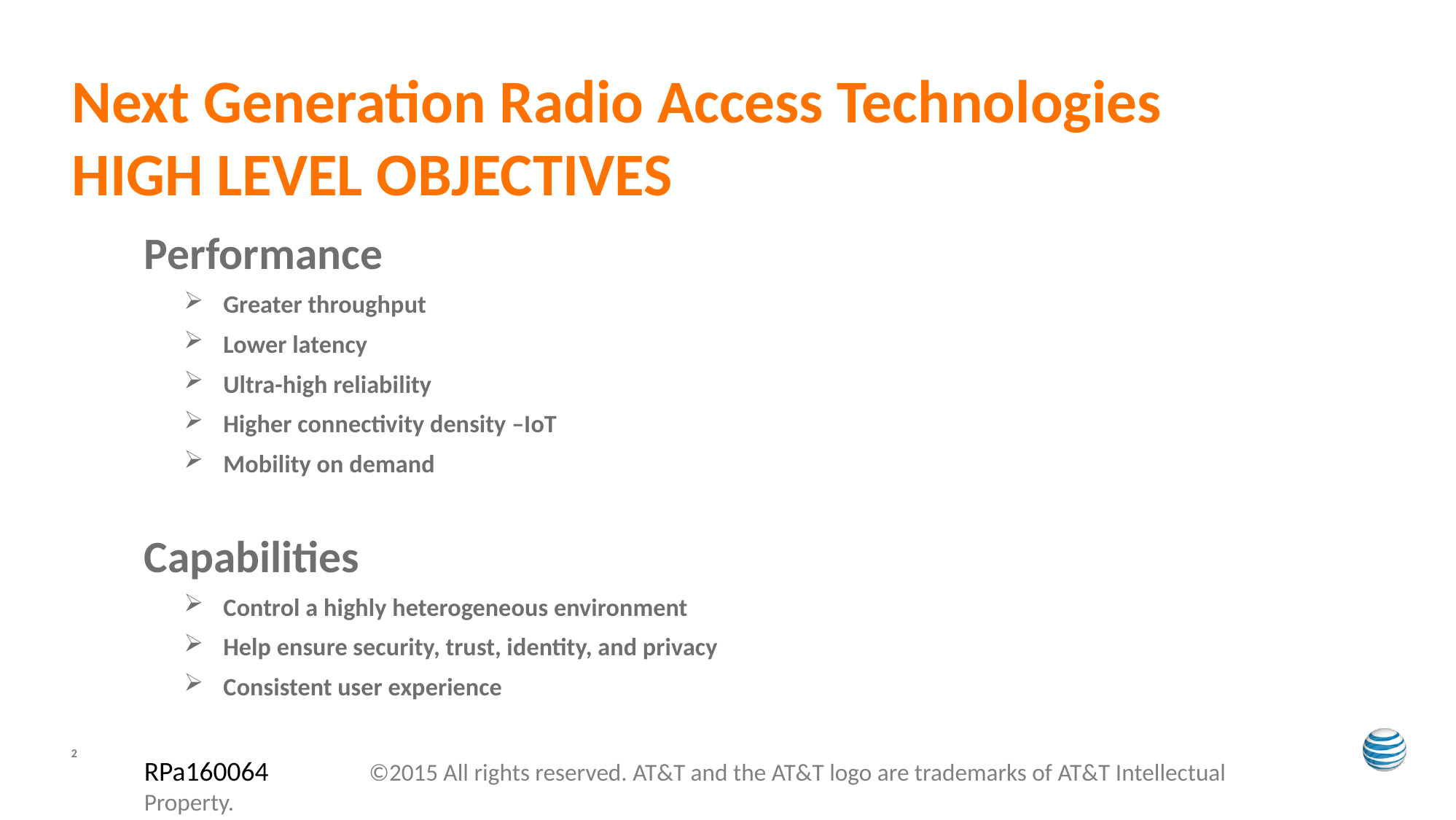

# Next Generation Radio Access Technologies HIGH LEVEL OBJECTIVES
Performance
Greater throughput
Lower latency
Ultra-high reliability
Higher connectivity density –IoT
Mobility on demand

Capabilities
Control a highly heterogeneous environment
Help ensure security, trust, identity, and privacy
Consistent user experience

2
RPa160064	 ©2015 All rights reserved. AT&T and the AT&T logo are trademarks of AT&T Intellectual Property.